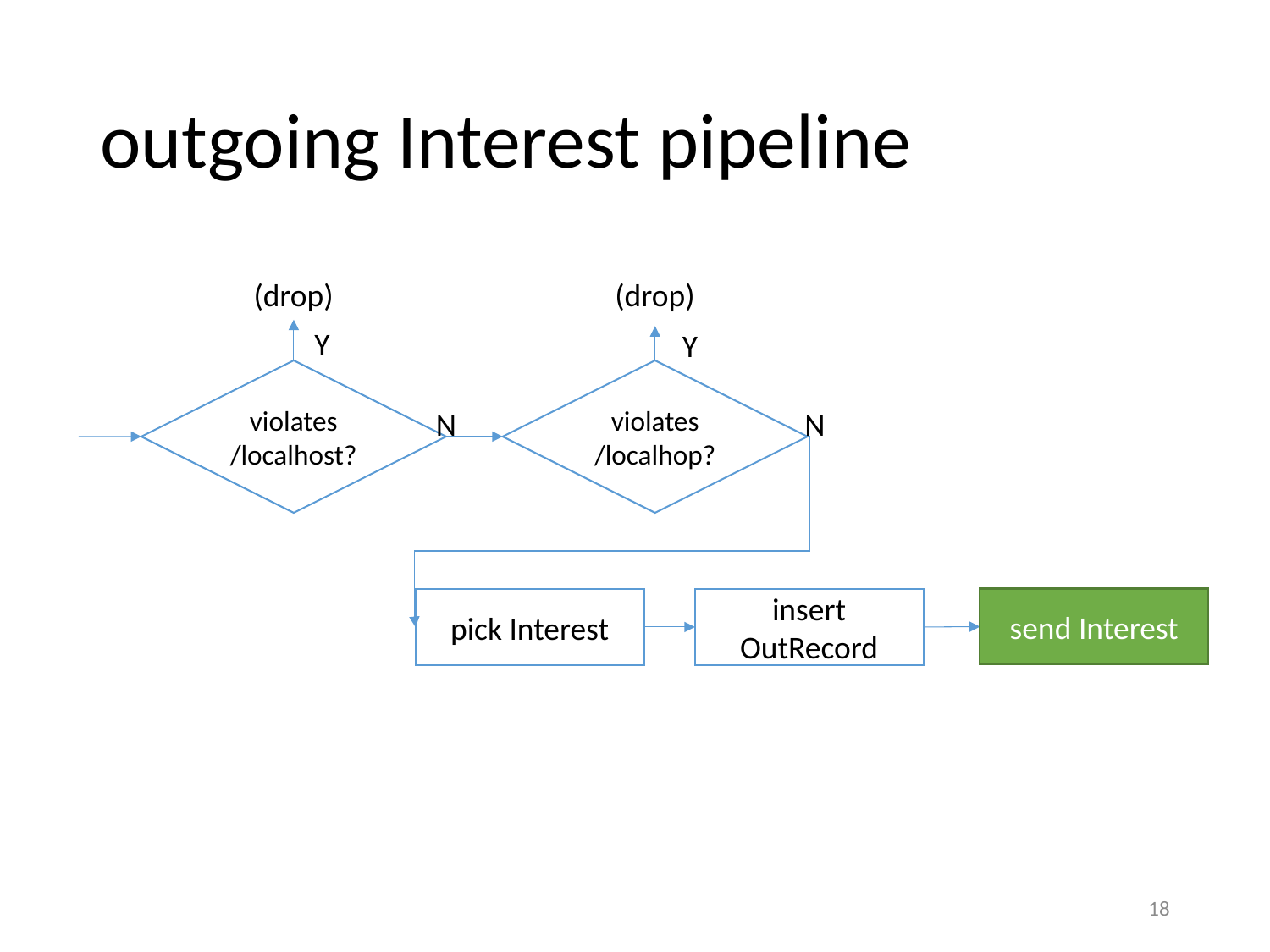

# outgoing Interest pipeline
(drop)
(drop)
Y
Y
violates /localhop?
violates /localhost?
N
N
send Interest
pick Interest
insert OutRecord
18